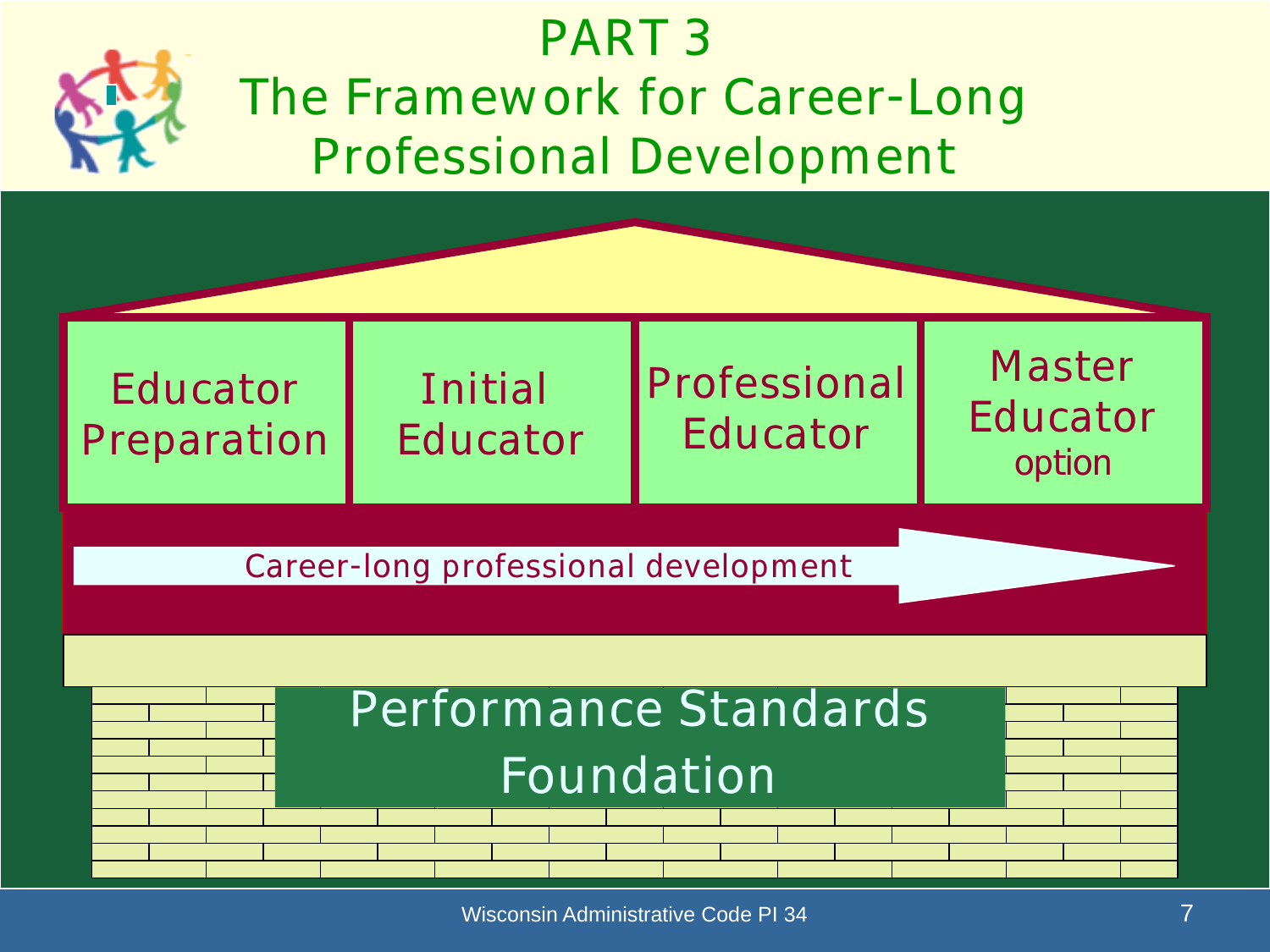

# PART 3 The Framework for Career-Long Professional Development

Educator
Preparation
Initial
Educator

Professional
Educator

Master
Educator
option

Educator
Preparation
Initial
Educator

Professional
Educator

Master
Educator
option

Educator
Preparation
Initial
Educator

Professional
Educator

Master
Educator
option

Educator
Preparation
Initial
Educator

Professional
Educator

Master
Educator
option

Career-long professional development

Performance Standards
Foundation
Wisconsin Administrative Code PI 34
7